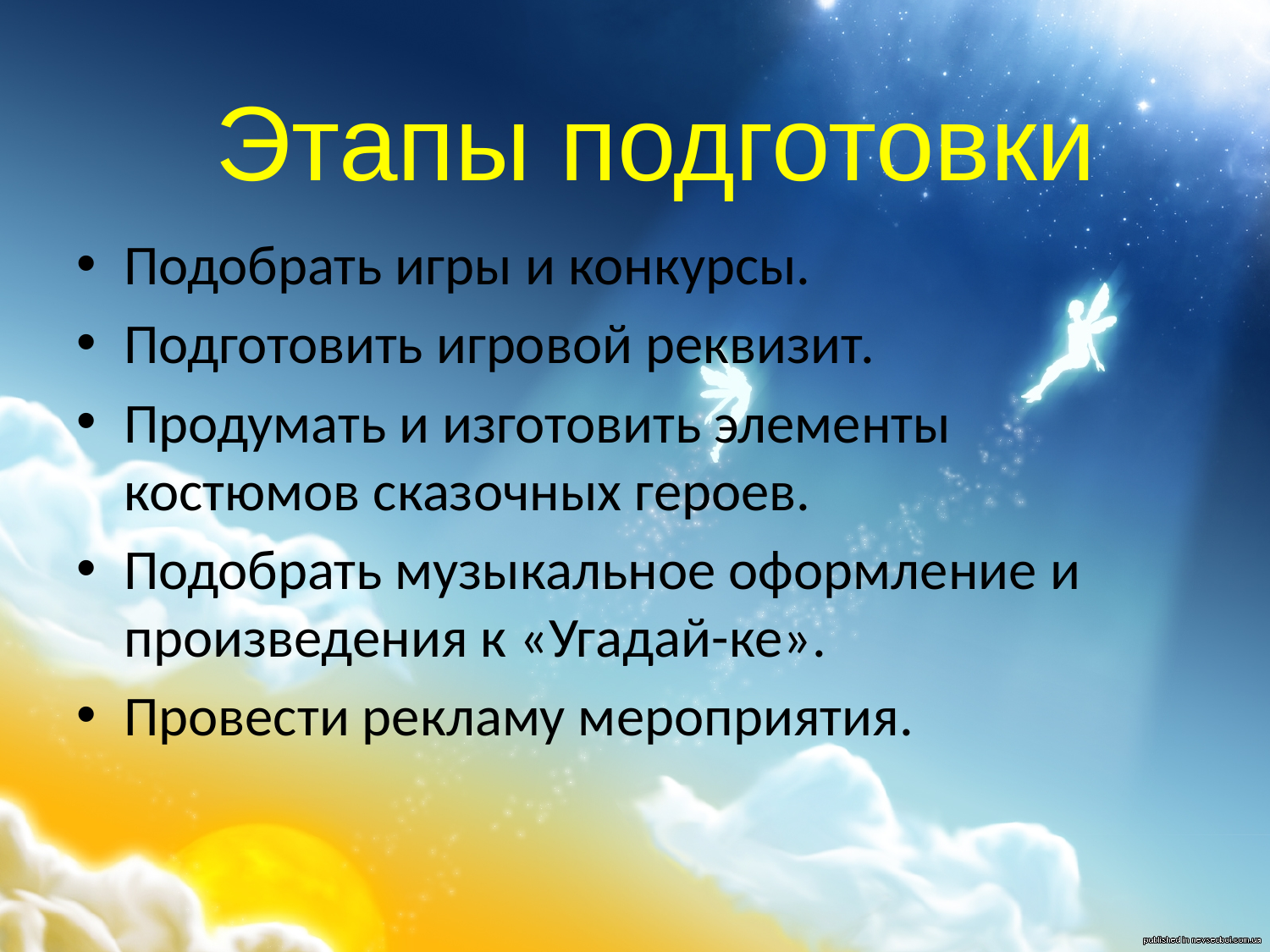

Этапы подготовки
Подобрать игры и конкурсы.
Подготовить игровой реквизит.
Продумать и изготовить элементы костюмов сказочных героев.
Подобрать музыкальное оформление и произведения к «Угадай-ке».
Провести рекламу мероприятия.